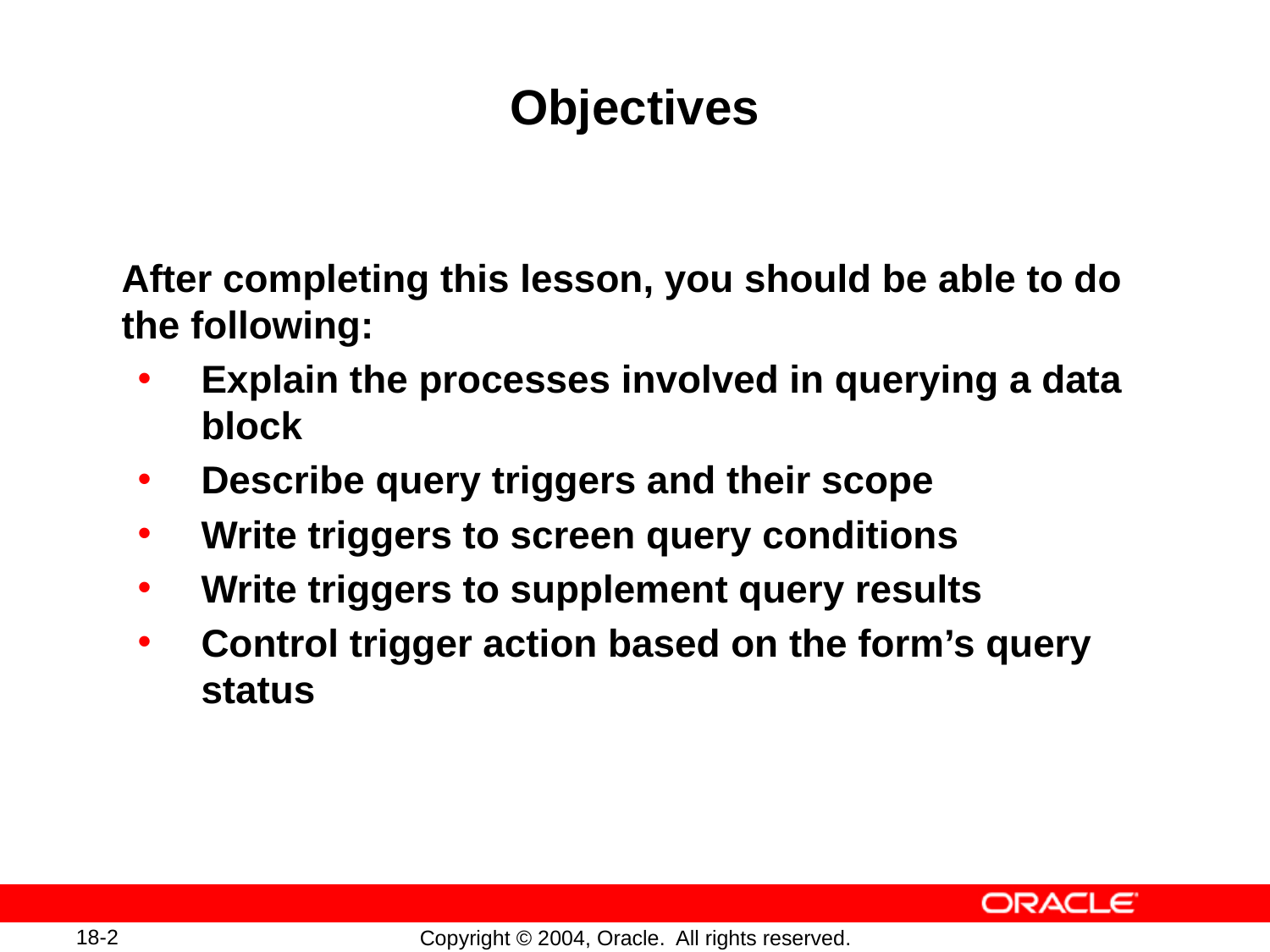

# Objectives
After completing this lesson, you should be able to do the following:
Explain the processes involved in querying a data block
Describe query triggers and their scope
Write triggers to screen query conditions
Write triggers to supplement query results
Control trigger action based on the form’s query status